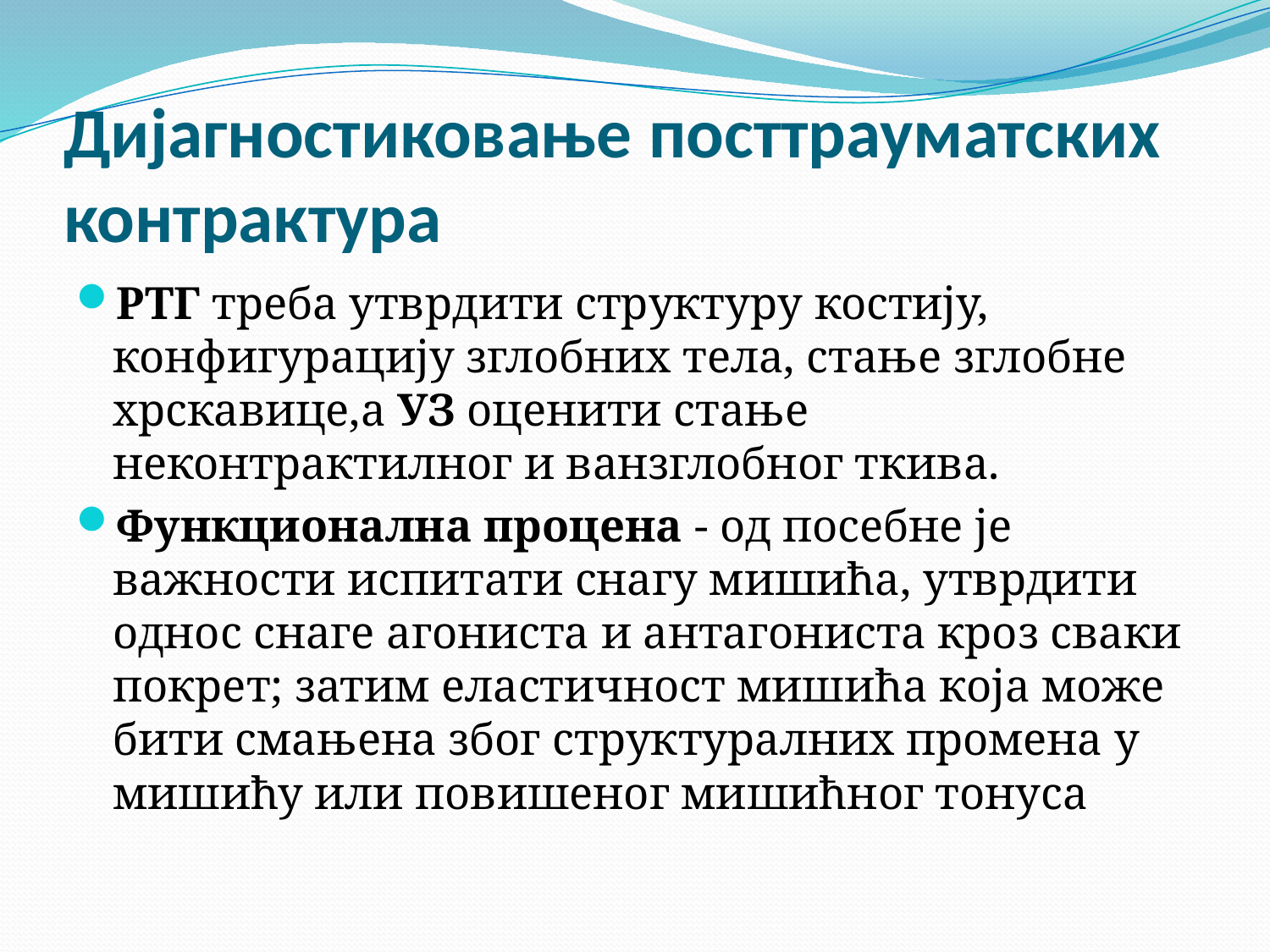

# Дијагностиковање посттрауматских контрактура
РТГ треба утврдити структуру костију, конфигурацију зглобних тела, стање зглобне хрскавице,а УЗ оценити стање неконтрактилног и ванзглобног ткива.
Функционална процена - од посебне је важности испитати снагу мишића, утврдити однос снаге агониста и антагониста кроз сваки покрет; затим еластичност мишића која може бити смањена због структуралних промена у мишићу или повишеног мишићног тонуса